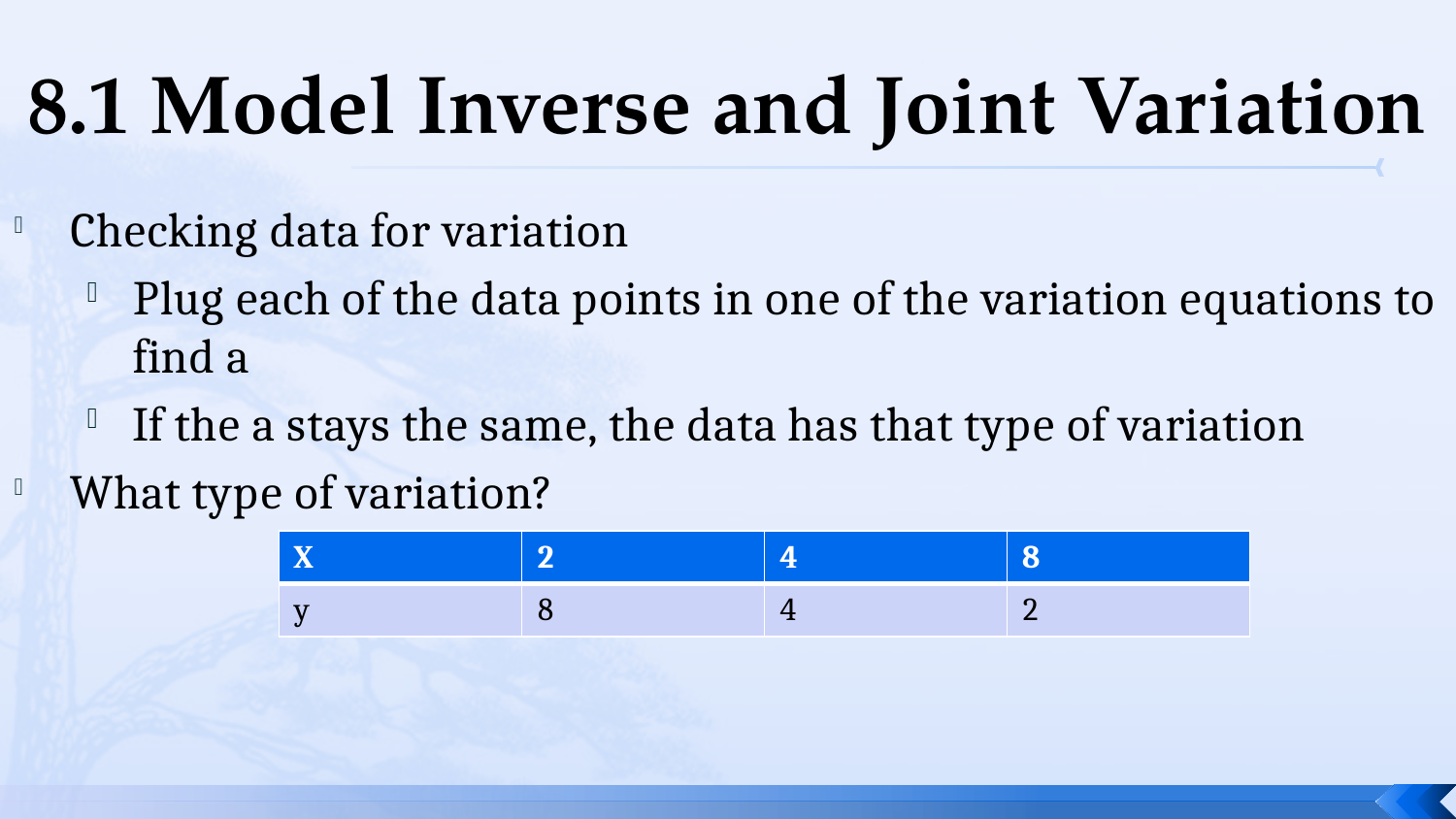

# 8.1 Model Inverse and Joint Variation
Checking data for variation
Plug each of the data points in one of the variation equations to find a
If the a stays the same, the data has that type of variation
What type of variation?
| X | 2 | 4 | 8 |
| --- | --- | --- | --- |
| y | 8 | 4 | 2 |